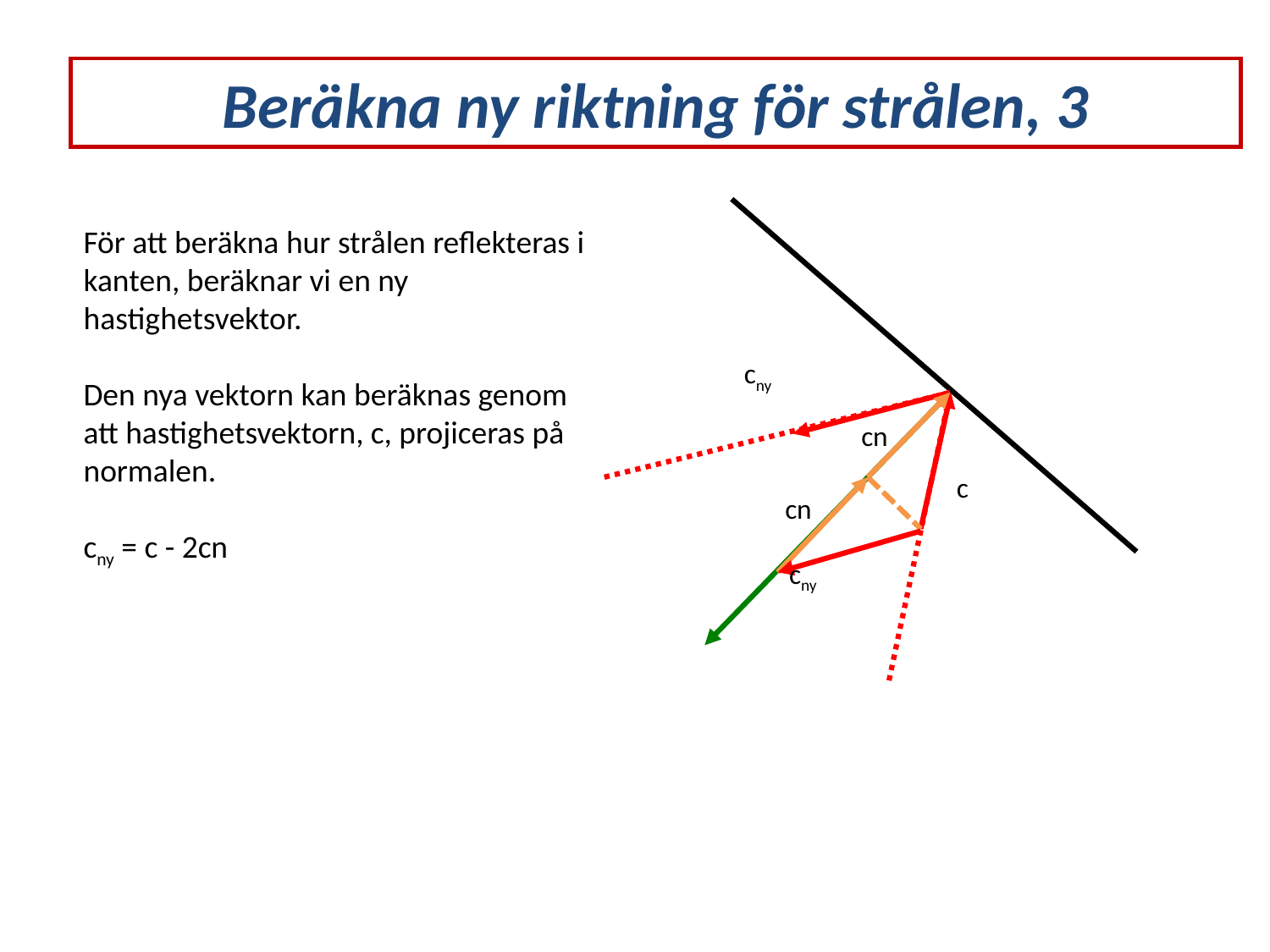

Beräkna ny riktning för strålen, 3

För att beräkna hur strålen reflekteras i kanten, beräknar vi en ny hastighetsvektor.

Den nya vektorn kan beräknas genom att hastighetsvektorn, c, projiceras på normalen.

cny = c - 2cn

cny

cn

c

cn

cny